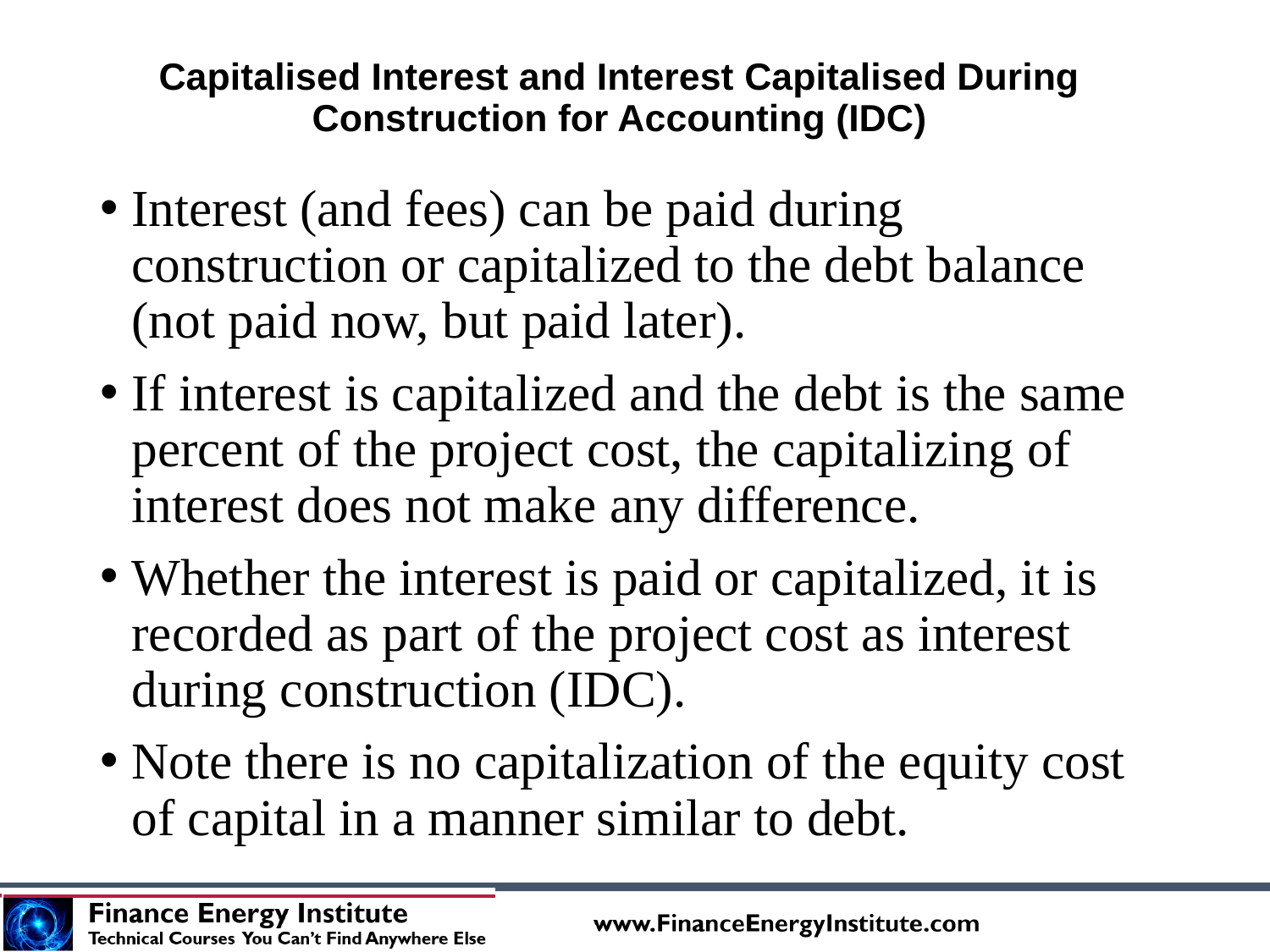

# Capitalised Interest and Interest Capitalised During Construction for Accounting (IDC)
Interest (and fees) can be paid during construction or capitalized to the debt balance (not paid now, but paid later).
If interest is capitalized and the debt is the same percent of the project cost, the capitalizing of interest does not make any difference.
Whether the interest is paid or capitalized, it is recorded as part of the project cost as interest during construction (IDC).
Note there is no capitalization of the equity cost of capital in a manner similar to debt.